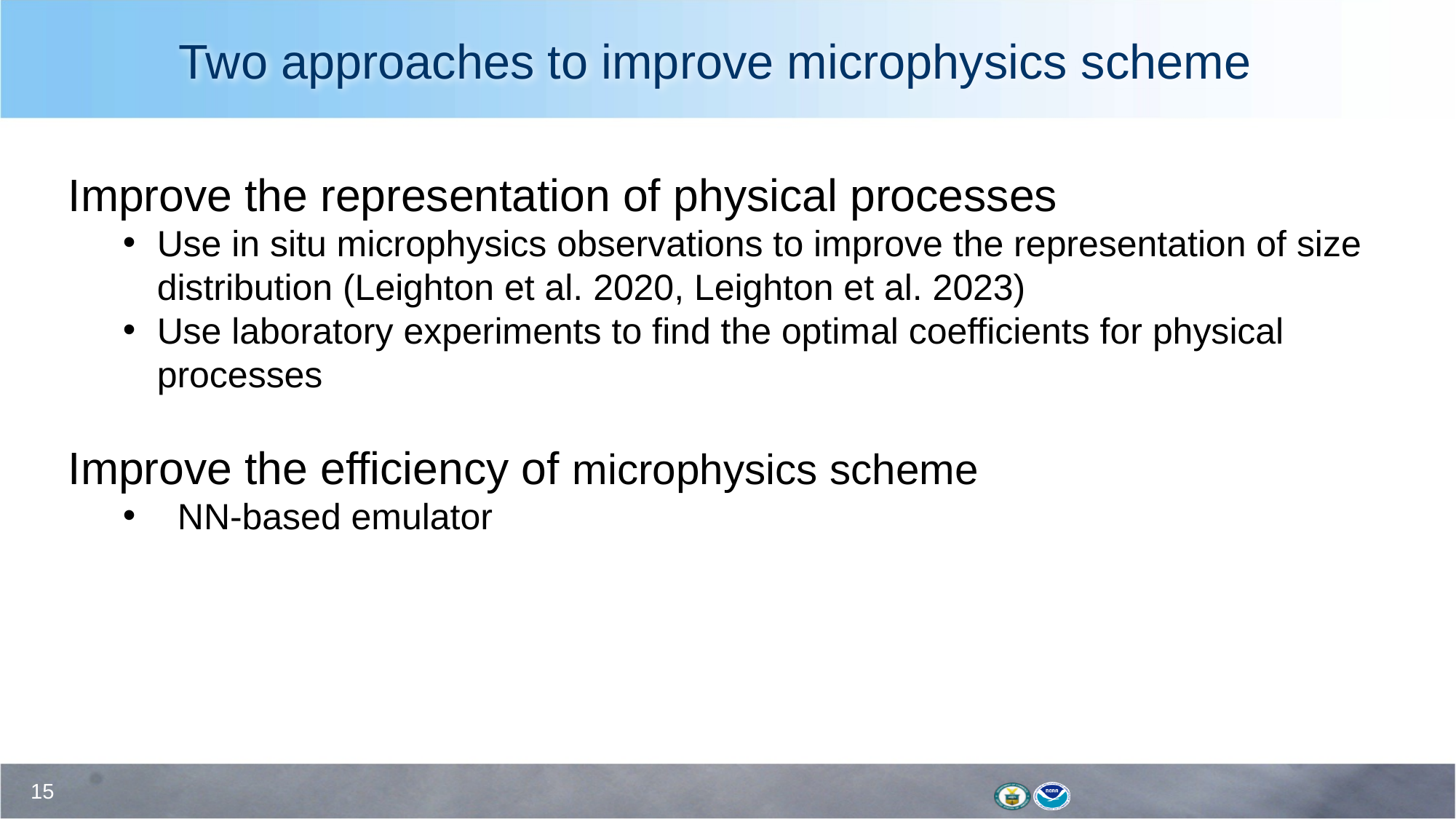

# Two approaches to improve microphysics scheme
Improve the representation of physical processes
Use in situ microphysics observations to improve the representation of size distribution (Leighton et al. 2020, Leighton et al. 2023)
Use laboratory experiments to find the optimal coefficients for physical processes

Improve the efficiency of microphysics scheme
NN-based emulator
15